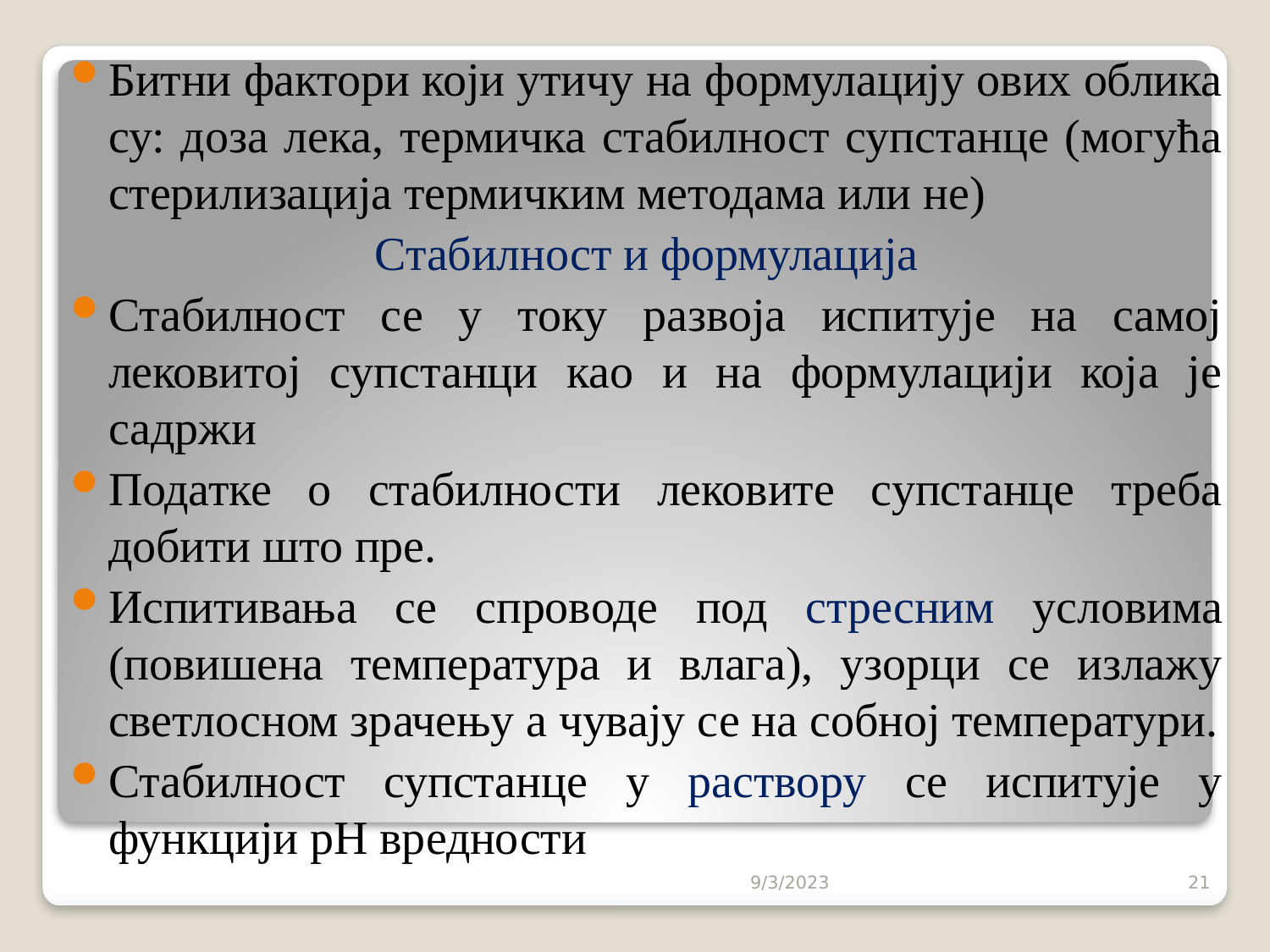

Битни фактори који утичу на формулацију ових облика су: доза лека, термичка стабилност супстанце (могућа стерилизација термичким методама или не)
Стабилност и формулација
Стабилност се у току развоја испитује на самој лековитој супстанци као и на формулацији која је садржи
Податке о стабилности лековите супстанце треба добити што пре.
Испитивања се спроводе под стресним условима (повишена температура и влага), узорци се излажу светлосном зрачењу а чувају се на собној температури.
Стабилност супстанце у раствору се испитује у функцији pH вредности
9/3/2023
21